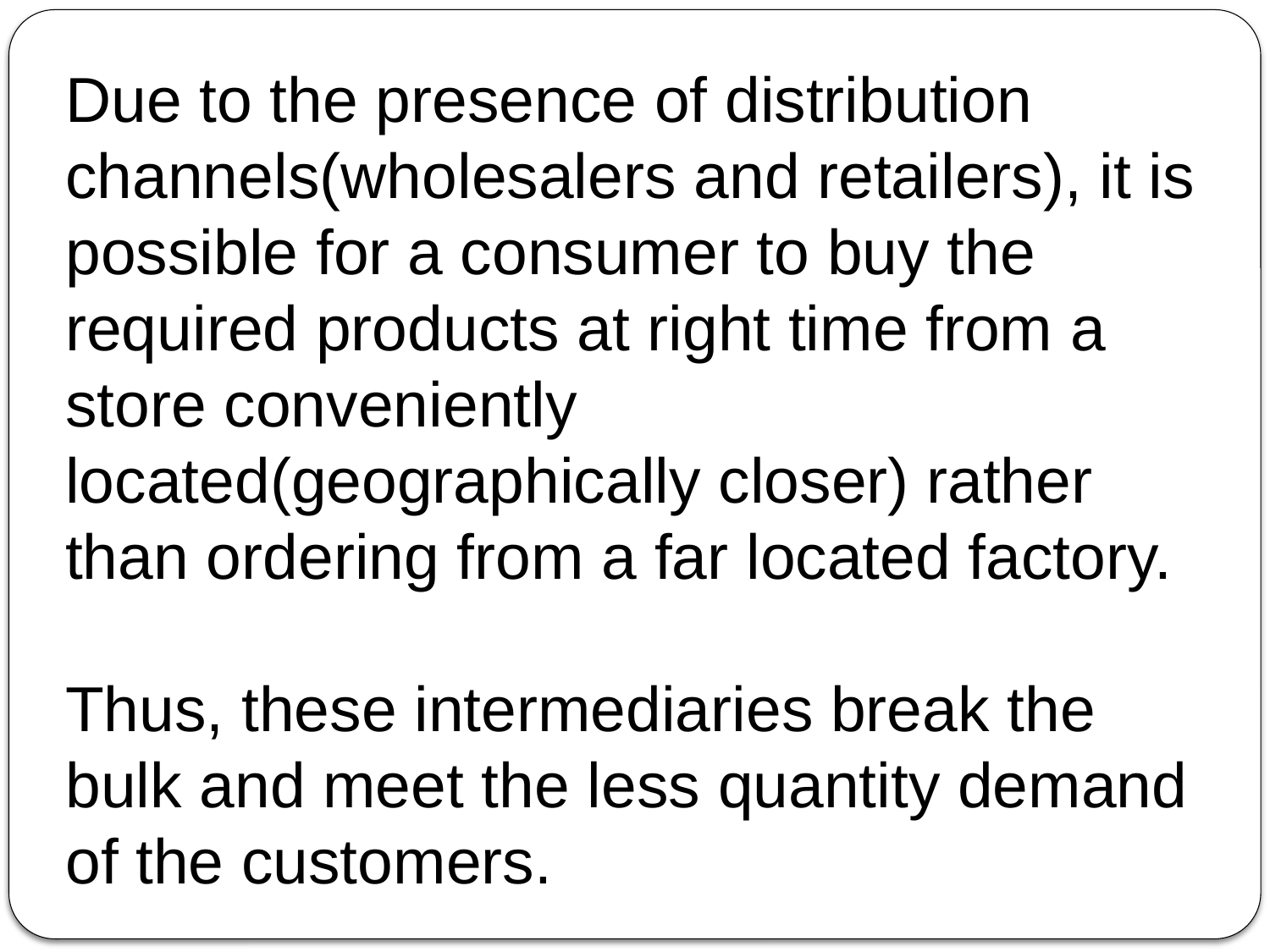

Due to the presence of distribution channels(wholesalers and retailers), it is possible for a consumer to buy the required products at right time from a store conveniently located(geographically closer) rather than ordering from a far located factory.

Thus, these intermediaries break the bulk and meet the less quantity demand of the customers.